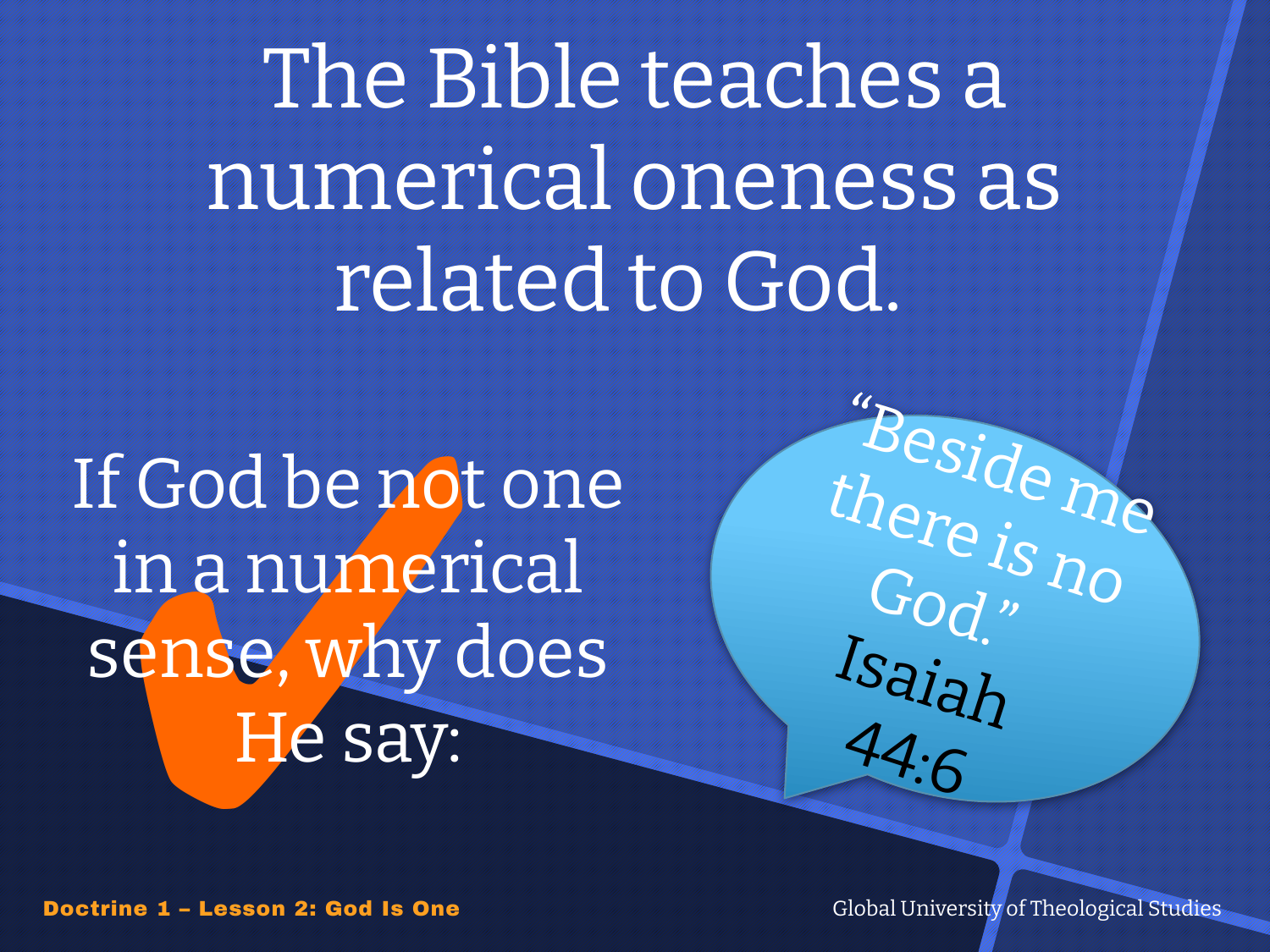

The Bible teaches a numerical oneness as related to God.
✔
“Beside me there is no God.”
Isaiah  44:6
If God be not one in a numerical sense, why does He say:
Doctrine 1 – Lesson 2: God Is One                                               Global University of Theological Studies